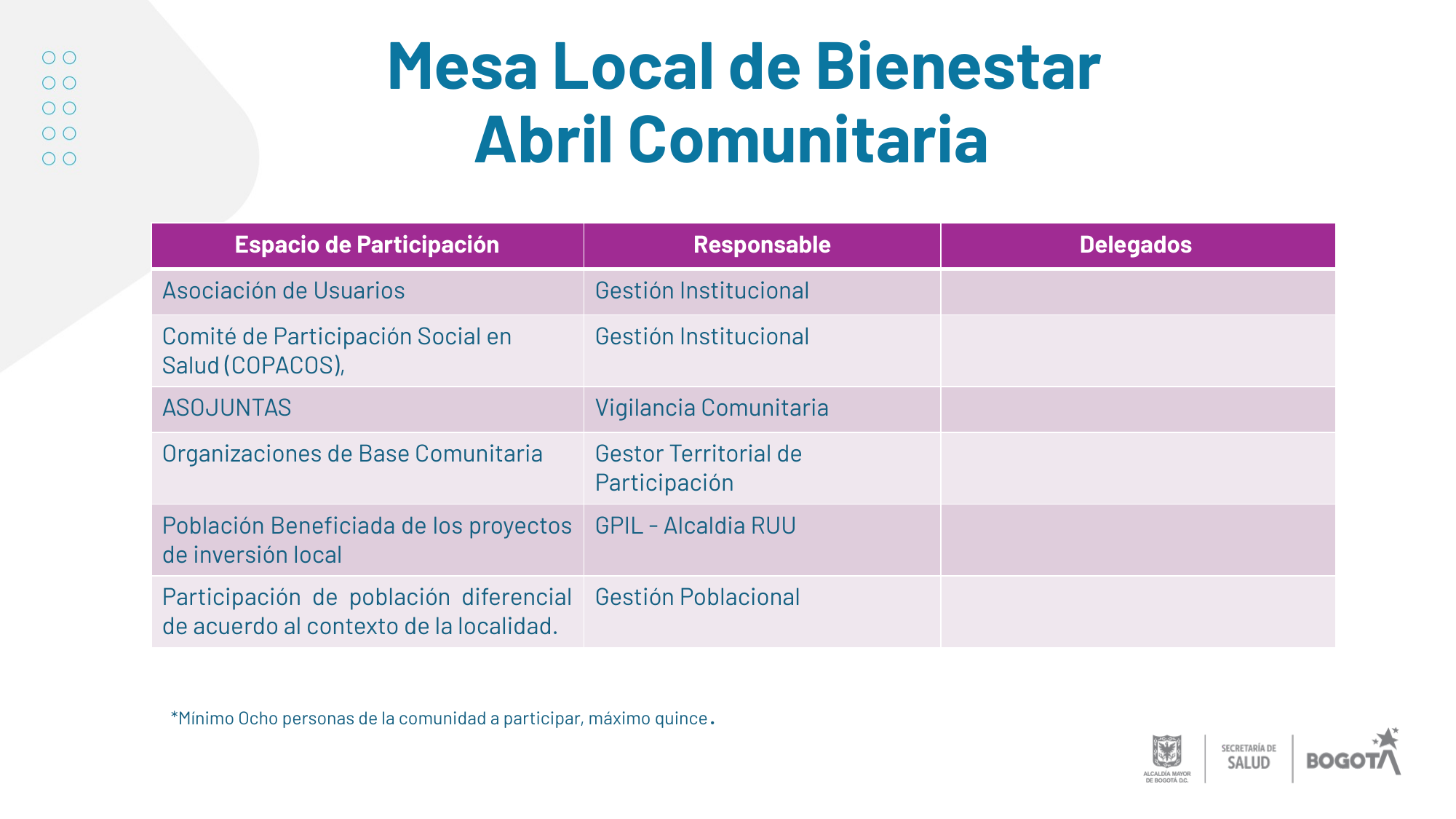

Mesa Local de Bienestar
Abril Comunitaria

| Espacio de Participación | Responsable | Delegados |
| --- | --- | --- |
| Asociación de Usuarios | Gestión Institucional |  |
| Comité de Participación Social en Salud (COPACOS), | Gestión Institucional |  |
| ASOJUNTAS | Vigilancia Comunitaria |  |
| Organizaciones de Base Comunitaria | Gestor Territorial de Participación |  |
| Población Beneficiada de los proyectos de inversión local | GPIL - Alcaldia RUU |  |
| Participación de población diferencial de acuerdo al contexto de la localidad. | Gestión Poblacional |  |
*Mínimo Ocho personas de la comunidad a participar, máximo quince.